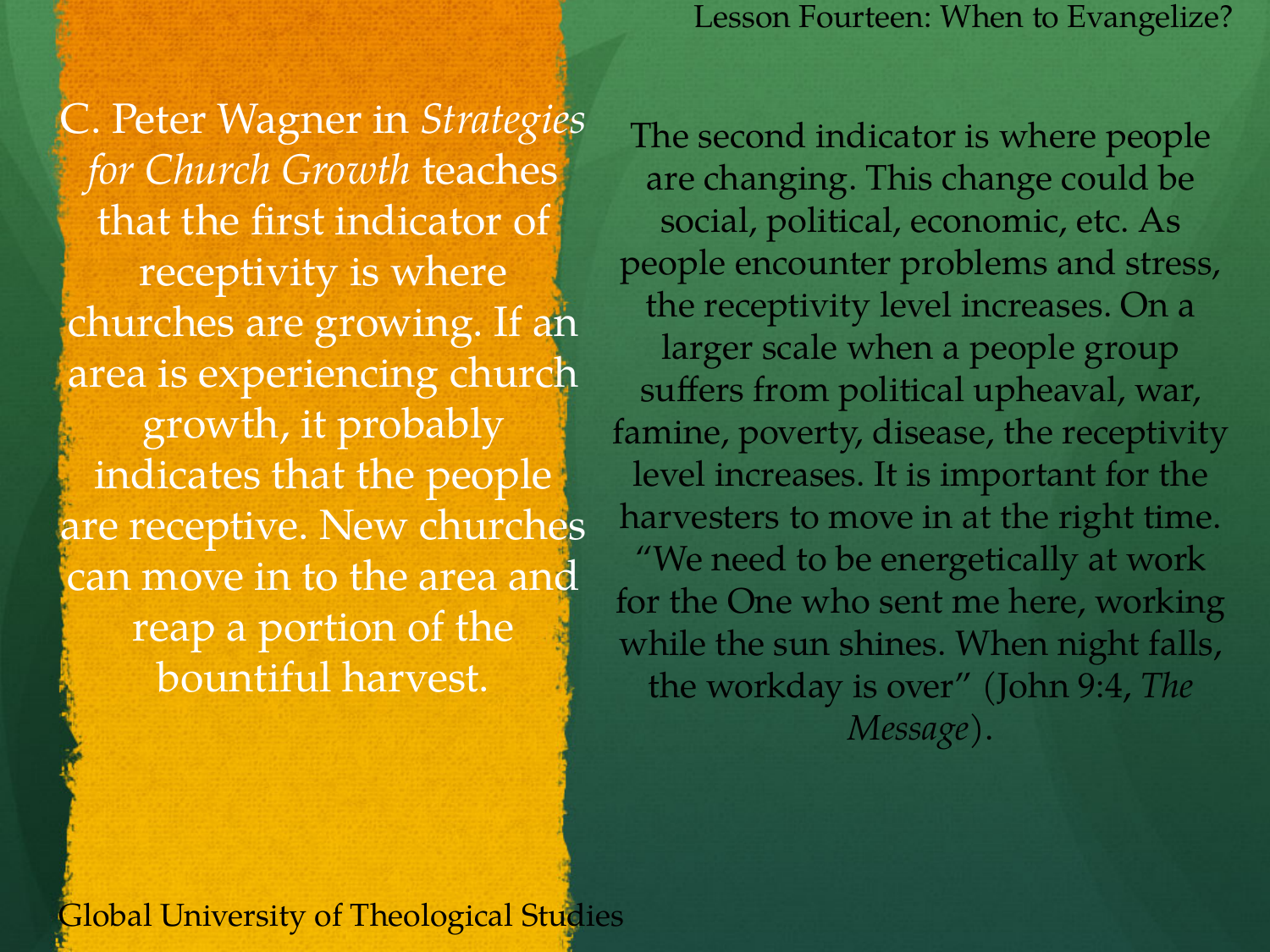

Lesson Fourteen: When to Evangelize?

	C. Peter Wagner in Strategies for Church Growth teaches that the first indicator of receptivity is where churches are growing. If an area is experiencing church growth, it probably indicates that the people are receptive. New churches can move in to the area and reap a portion of the bountiful harvest.
	The second indicator is where people are changing. This change could be social, political, economic, etc. As people encounter problems and stress, the receptivity level increases. On a larger scale when a people group suffers from political upheaval, war, famine, poverty, disease, the receptivity level increases. It is important for the harvesters to move in at the right time. “We need to be energetically at work for the One who sent me here, working while the sun shines. When night falls, the workday is over” (John 9:4, The Message).
Global University of Theological Studies